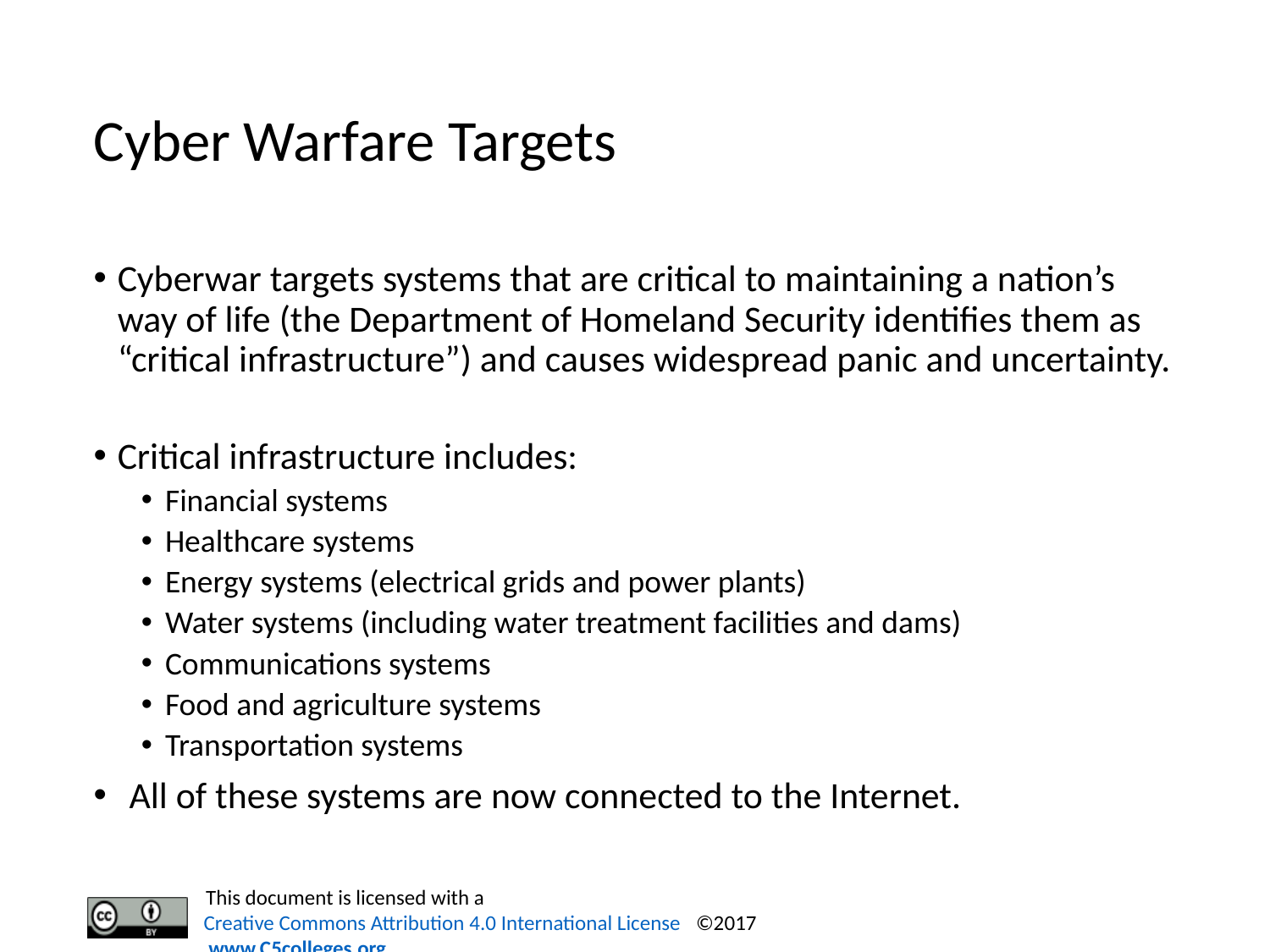

# Cyber Warfare Targets
Cyberwar targets systems that are critical to maintaining a nation’s way of life (the Department of Homeland Security identifies them as “critical infrastructure”) and causes widespread panic and uncertainty.
Critical infrastructure includes:
Financial systems
Healthcare systems
Energy systems (electrical grids and power plants)
Water systems (including water treatment facilities and dams)
Communications systems
Food and agriculture systems
Transportation systems
All of these systems are now connected to the Internet.